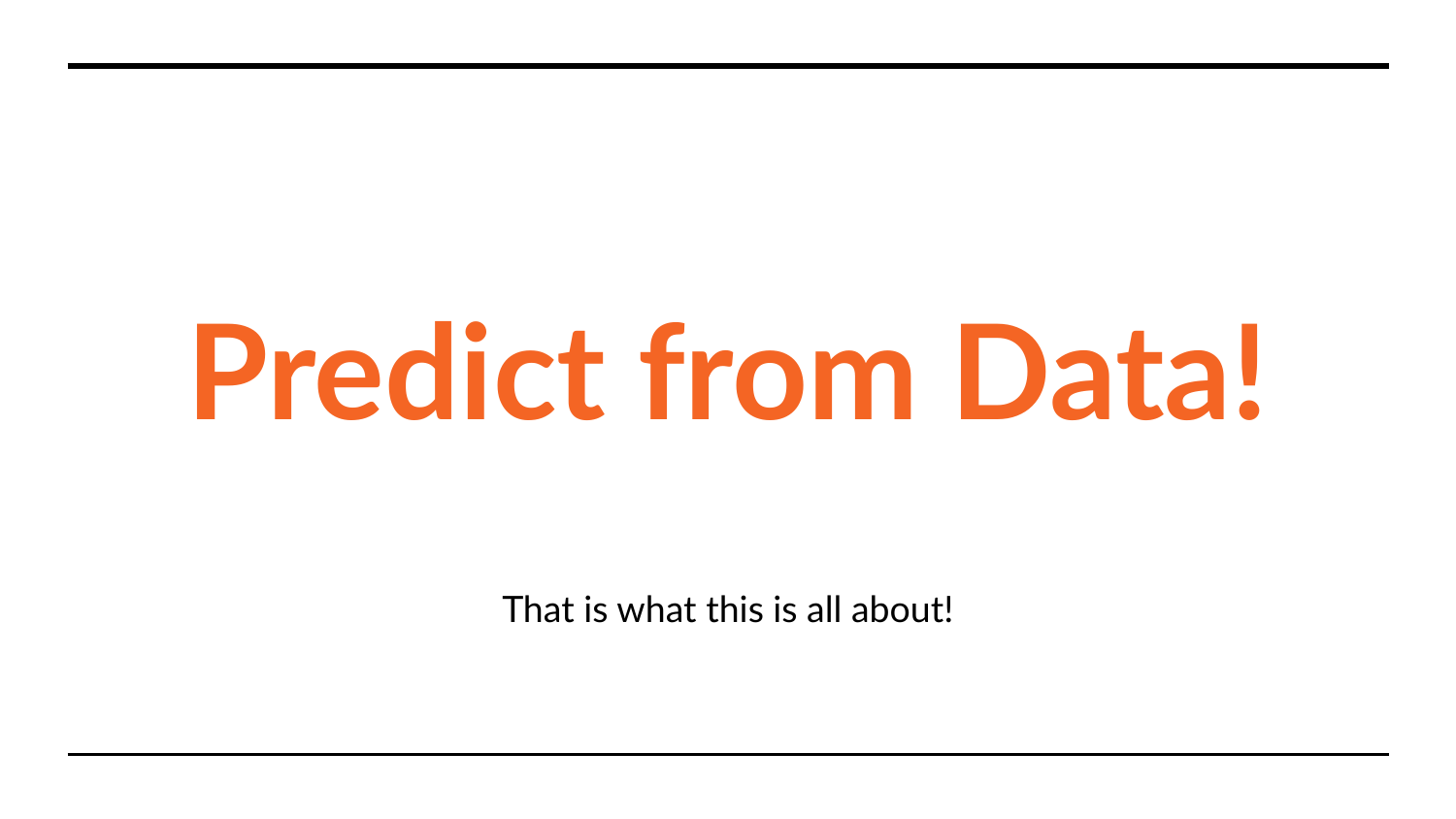

# Predict from Data!
That is what this is all about!